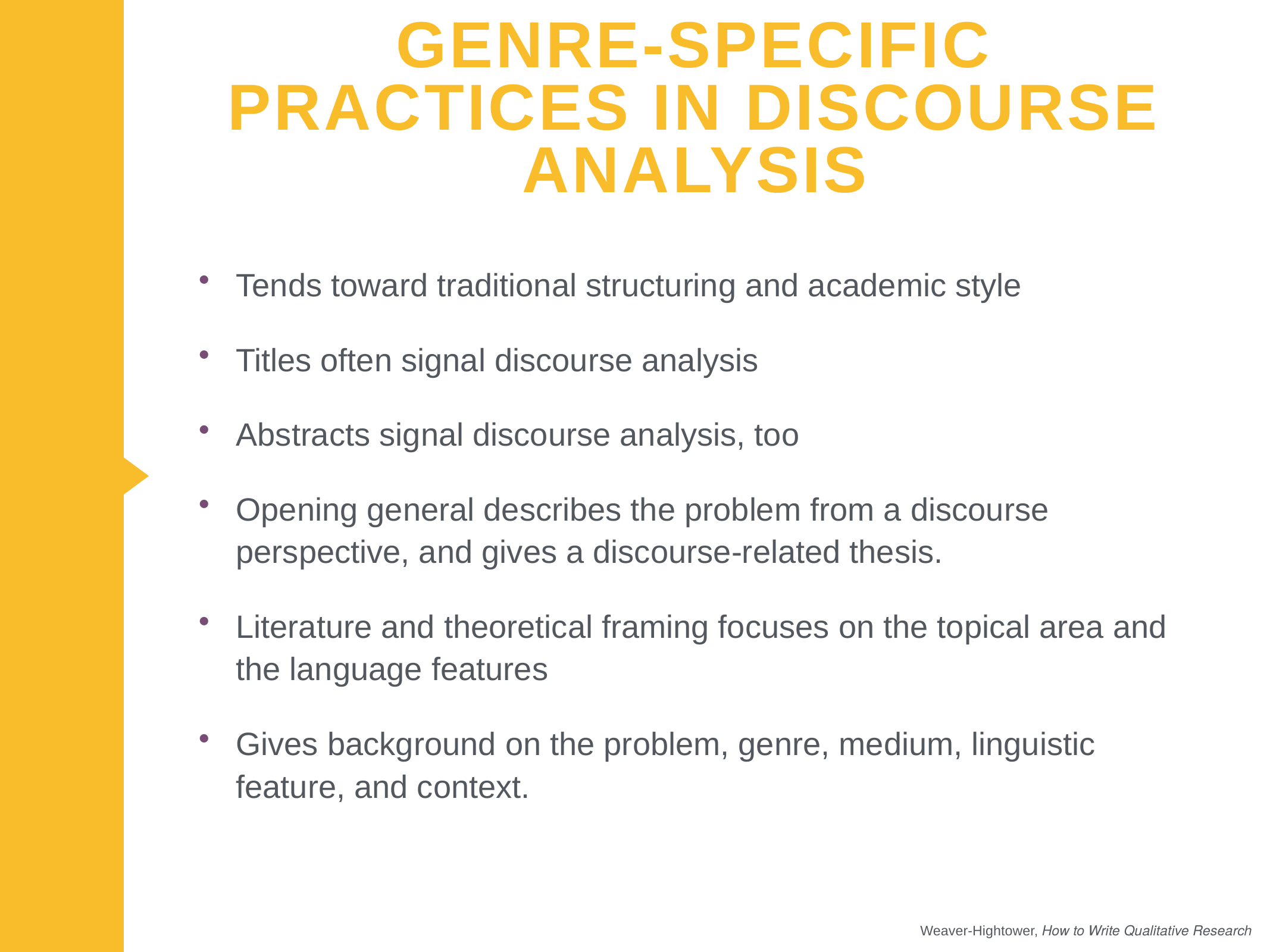

# Genre-specific Practices in Discourse Analysis
Tends toward traditional structuring and academic style
Titles often signal discourse analysis
Abstracts signal discourse analysis, too
Opening general describes the problem from a discourse perspective, and gives a discourse-related thesis.
Literature and theoretical framing focuses on the topical area and the language features
Gives background on the problem, genre, medium, linguistic feature, and context.